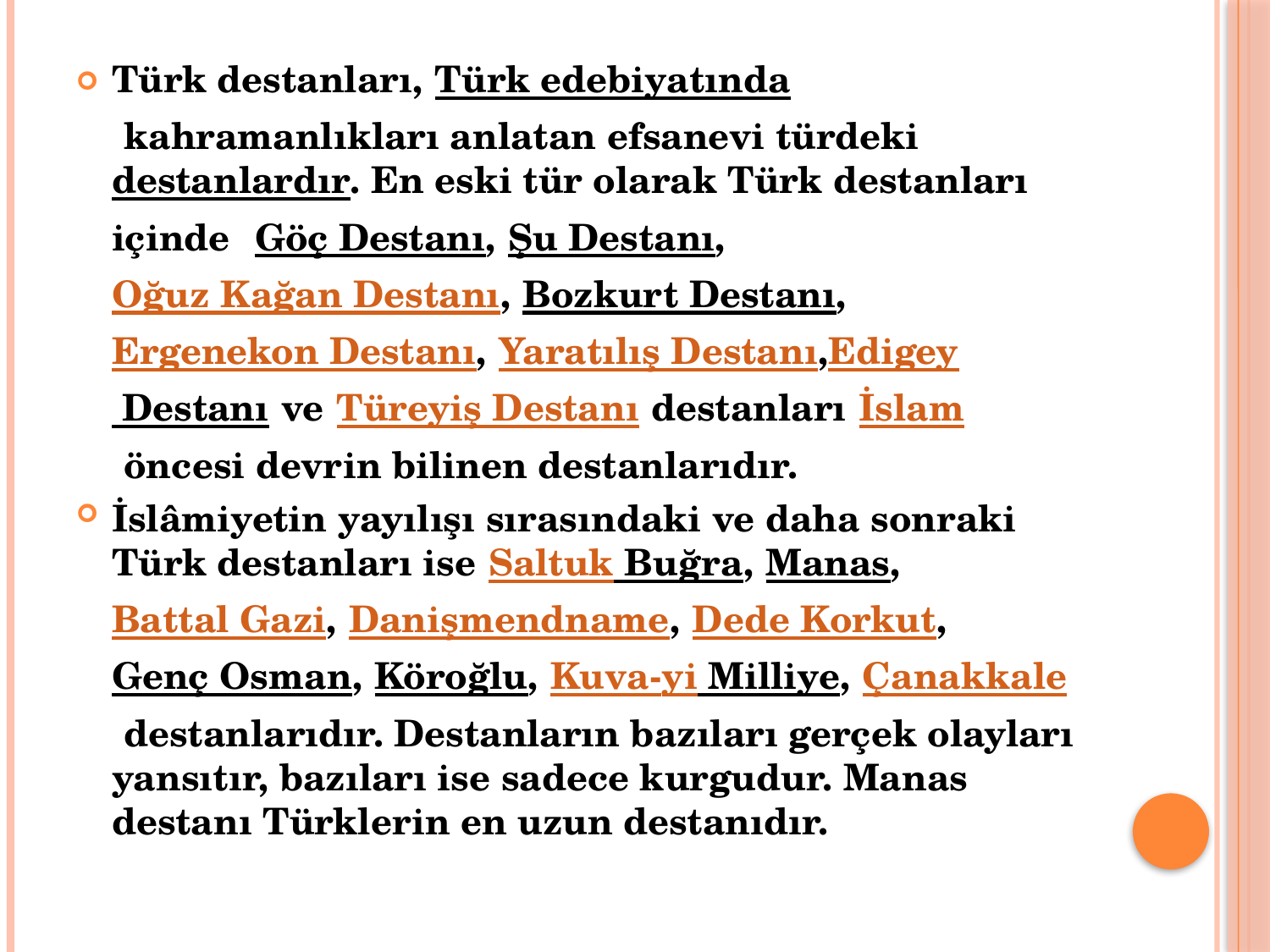

Türk destanları, Türk edebiyatında kahramanlıkları anlatan efsanevi türdeki destanlardır. En eski tür olarak Türk destanları içinde  Göç Destanı, Şu Destanı, Oğuz Kağan Destanı, Bozkurt Destanı, Ergenekon Destanı, Yaratılış Destanı,Edigey Destanı ve Türeyiş Destanı destanları İslam öncesi devrin bilinen destanlarıdır.
İslâmiyetin yayılışı sırasındaki ve daha sonraki Türk destanları ise Saltuk Buğra, Manas, Battal Gazi, Danişmendname, Dede Korkut, Genç Osman, Köroğlu, Kuva-yi Milliye, Çanakkale destanlarıdır. Destanların bazıları gerçek olayları yansıtır, bazıları ise sadece kurgudur. Manas destanı Türklerin en uzun destanıdır.